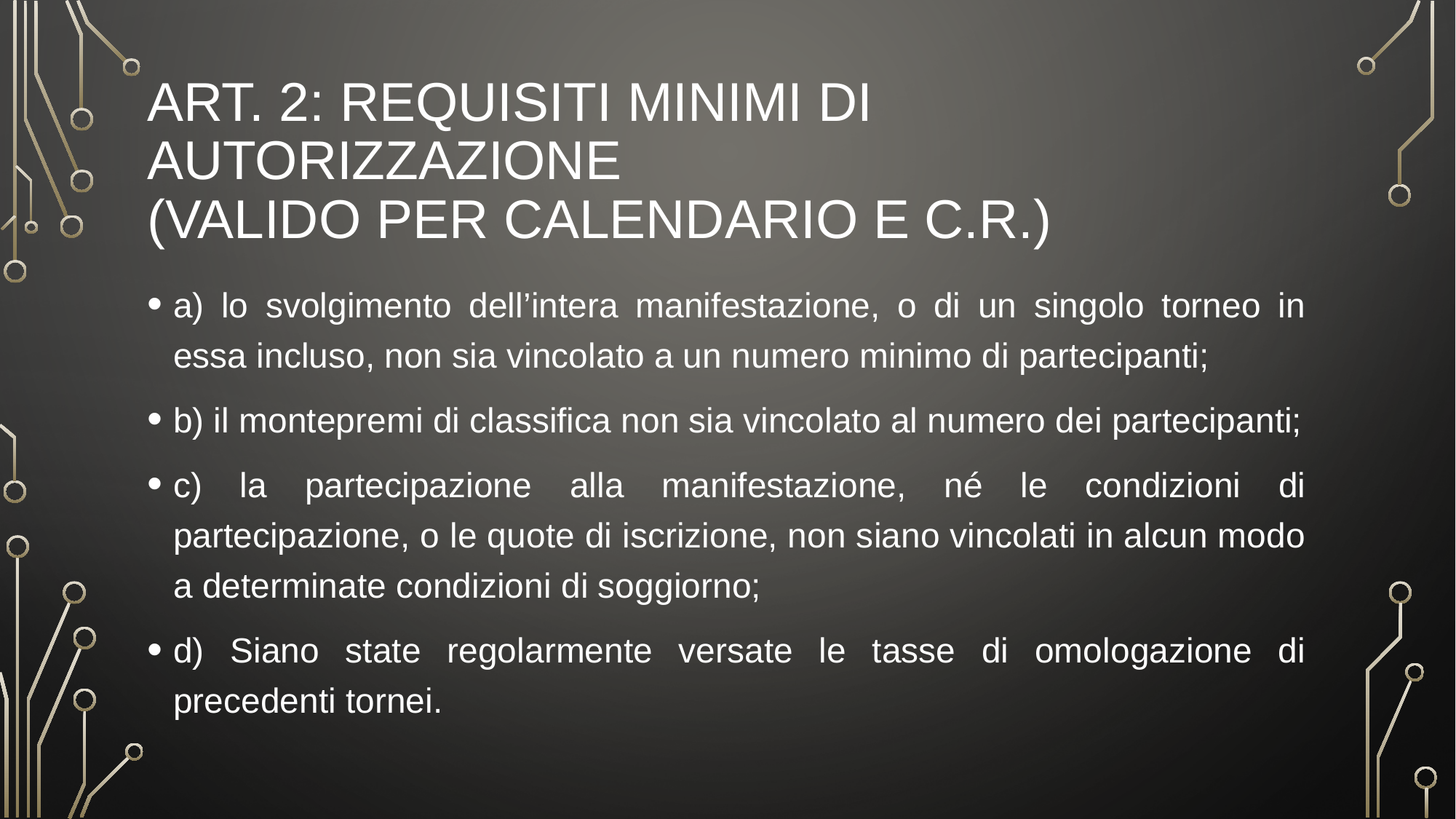

# ART. 2: REQUISITI MINIMI DI AUTORIZZAZIONE (Valido per CALENDARIO E C.R.)
a) lo svolgimento dell’intera manifestazione, o di un singolo torneo in essa incluso, non sia vincolato a un numero minimo di partecipanti;
b) il montepremi di classifica non sia vincolato al numero dei partecipanti;
c) la partecipazione alla manifestazione, né le condizioni di partecipazione, o le quote di iscrizione, non siano vincolati in alcun modo a determinate condizioni di soggiorno;
d) Siano state regolarmente versate le tasse di omologazione di precedenti tornei.